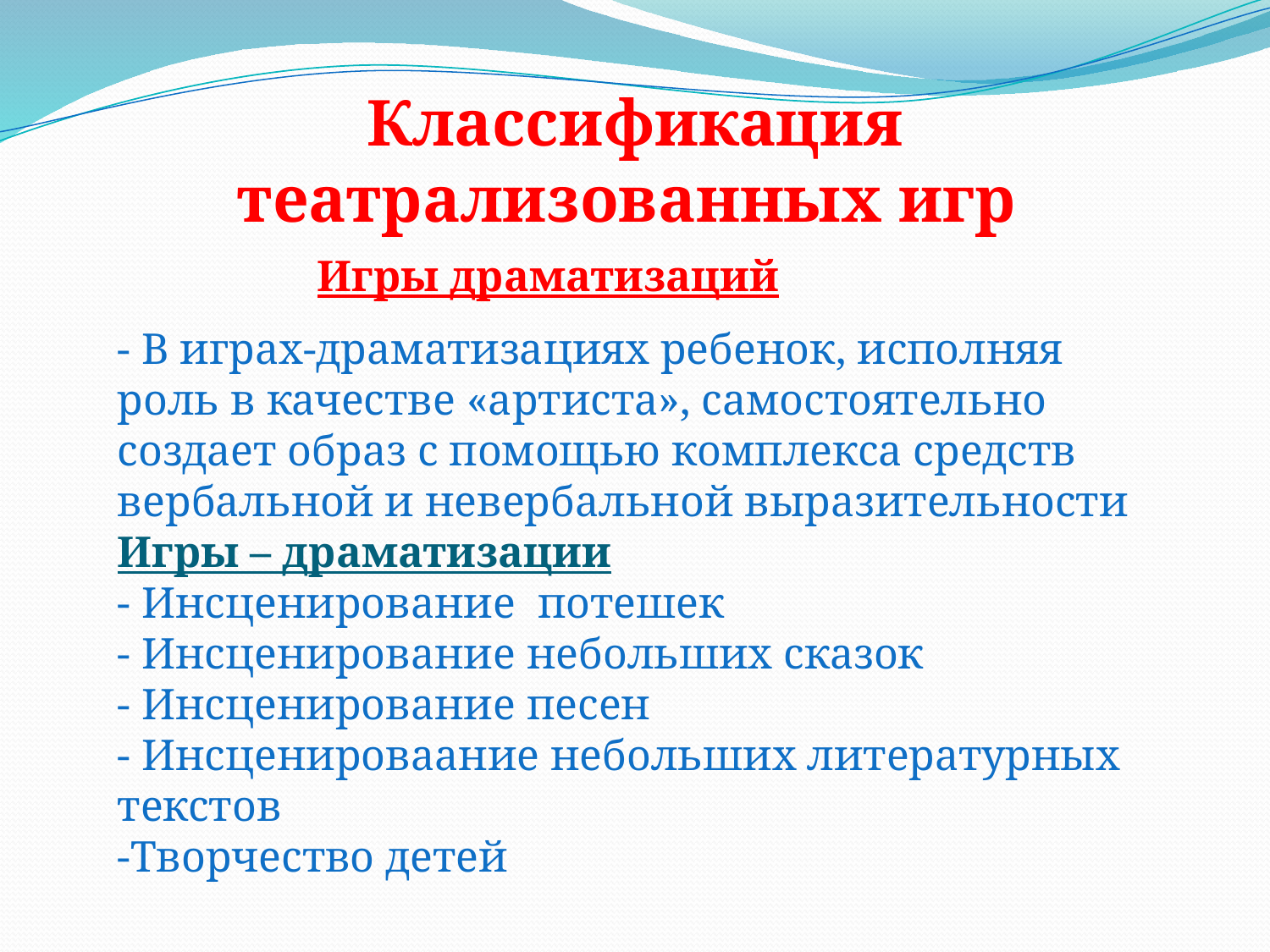

Классификация театрализованных игр
Игры драматизаций
- В играх-драматизациях ребенок, исполняя роль в качестве «артиста», самостоятельно создает образ с помощью комплекса средств вербальной и невербальной выразительности
Игры – драматизации
- Инсценирование  потешек
- Инсценирование небольших сказок
- Инсценирование песен
- Инсценироваание небольших литературных текстов
-Творчество детей